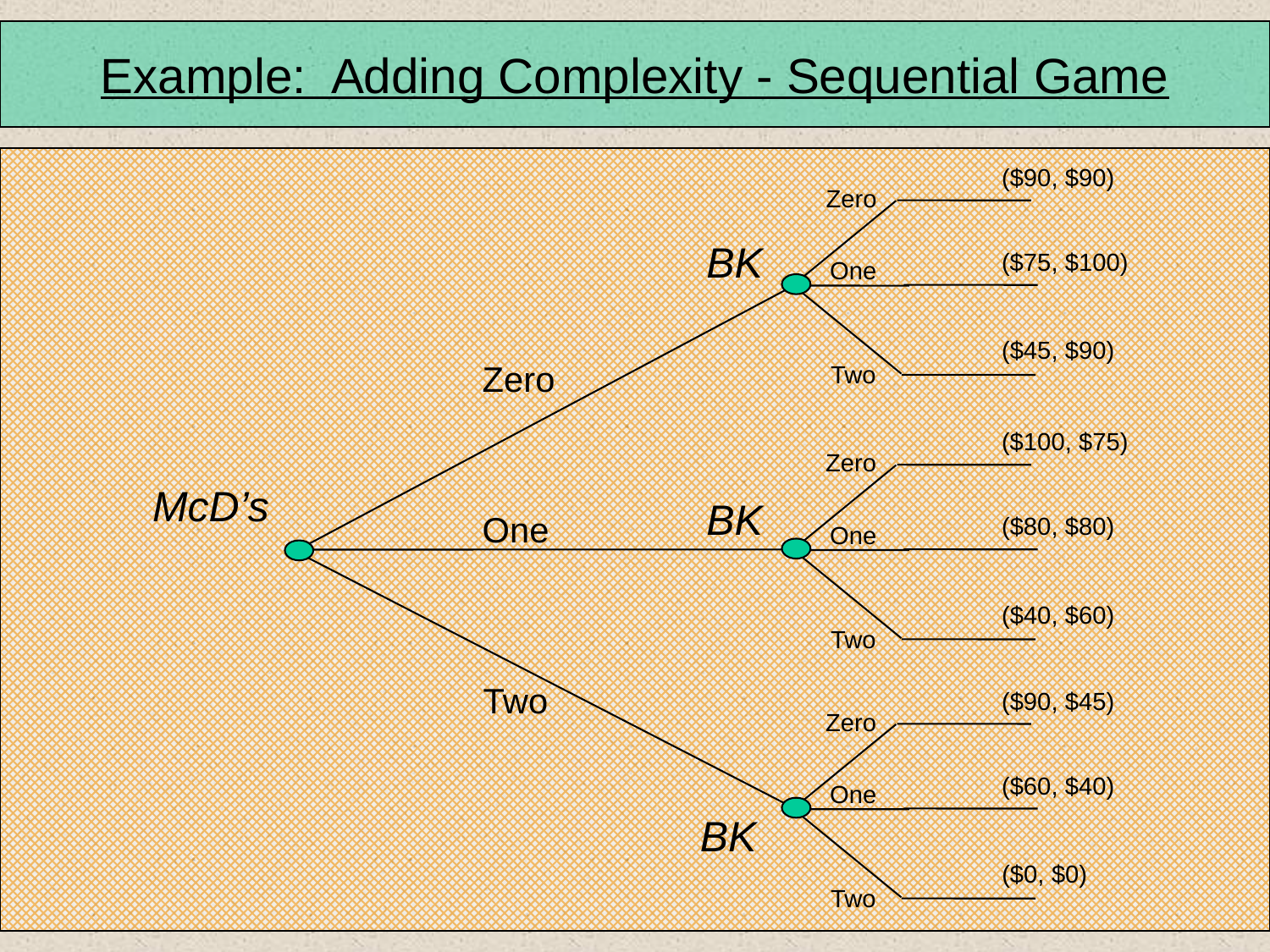

Example:  Adding Complexity - Sequential Game

($90, $90)
Zero

BK
($75, $100)
One

($45, $90)
Zero
Two

($100, $75)
Zero

McD’s
BK
One
($80, $80)
One

($40, $60)
Two

Two
($90, $45)
Zero

($60, $40)
One

BK

($0, $0)

Two